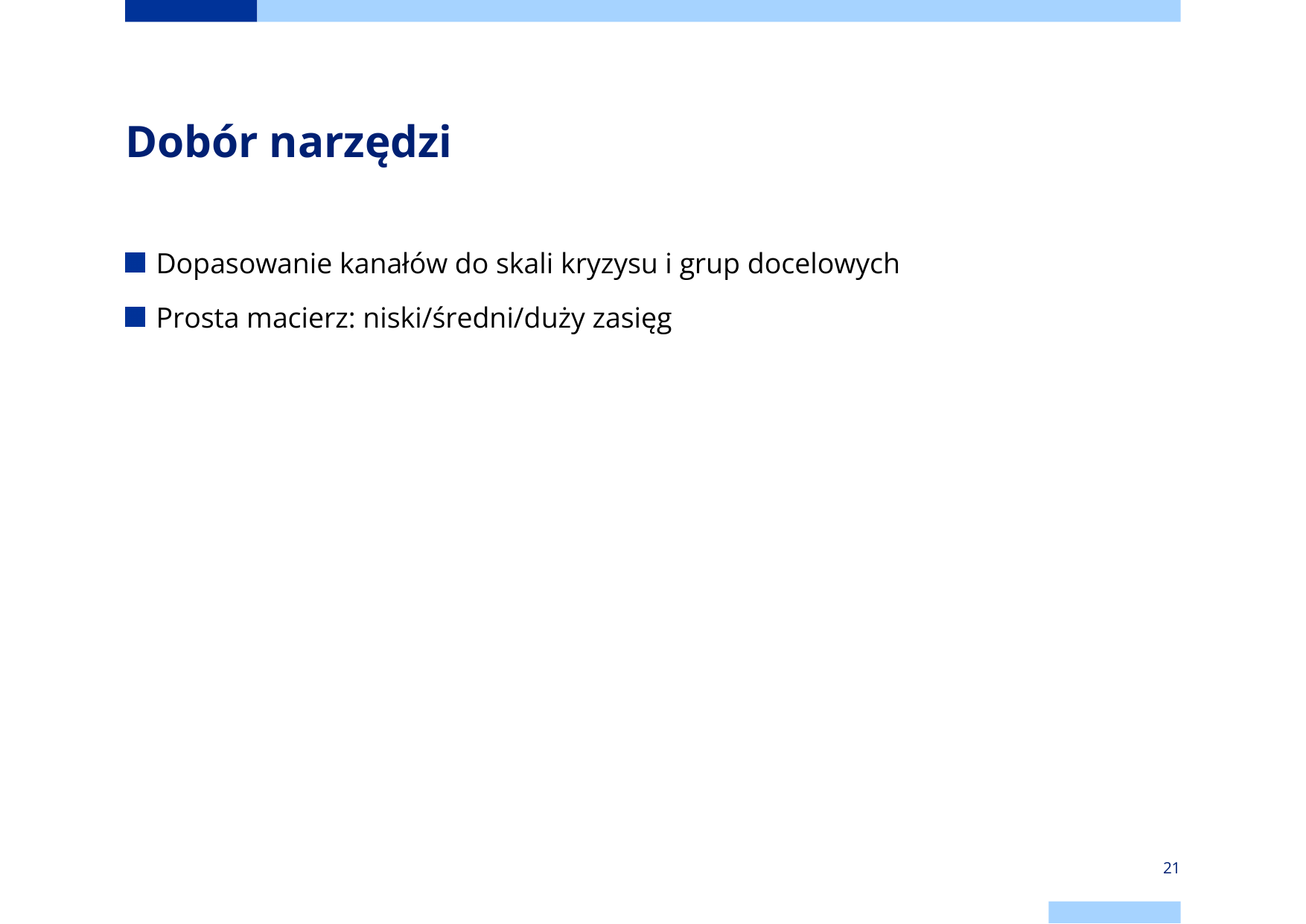

# Dobór narzędzi
Dopasowanie kanałów do skali kryzysu i grup docelowych
Prosta macierz: niski/średni/duży zasięg
21